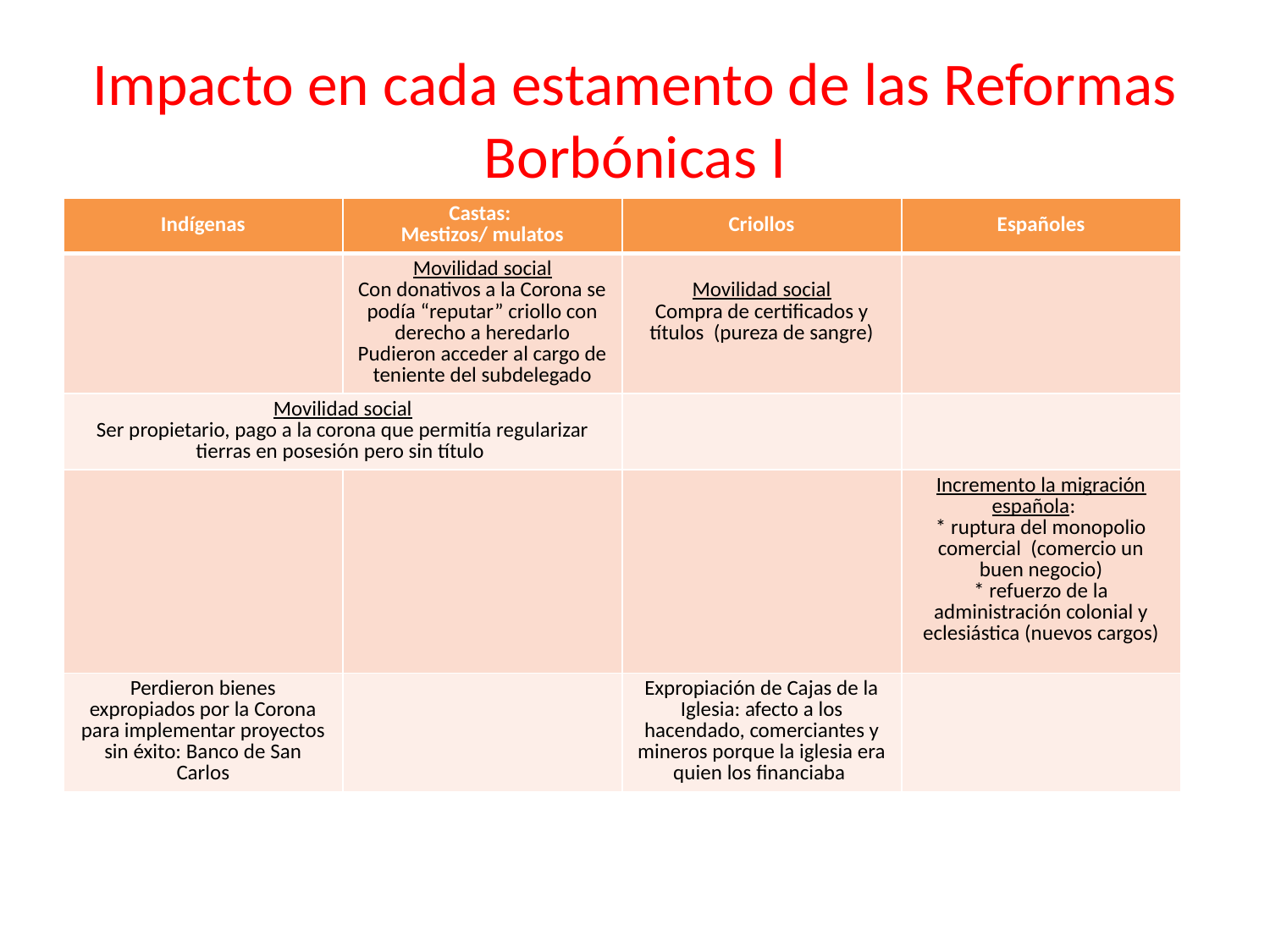

# Impacto en cada estamento de las Reformas Borbónicas I
| Indígenas | Castas: Mestizos/ mulatos | Criollos | Españoles |
| --- | --- | --- | --- |
|  | Movilidad social Con donativos a la Corona se podía “reputar” criollo con derecho a heredarlo Pudieron acceder al cargo de teniente del subdelegado | Movilidad social Compra de certificados y títulos (pureza de sangre) |  |
| Movilidad social Ser propietario, pago a la corona que permitía regularizar tierras en posesión pero sin título |  |  |  |
|  |  |  | Incremento la migración española: \* ruptura del monopolio comercial (comercio un buen negocio) \* refuerzo de la administración colonial y eclesiástica (nuevos cargos) |
| Perdieron bienes expropiados por la Corona para implementar proyectos sin éxito: Banco de San Carlos |  | Expropiación de Cajas de la Iglesia: afecto a los hacendado, comerciantes y mineros porque la iglesia era quien los financiaba |  |